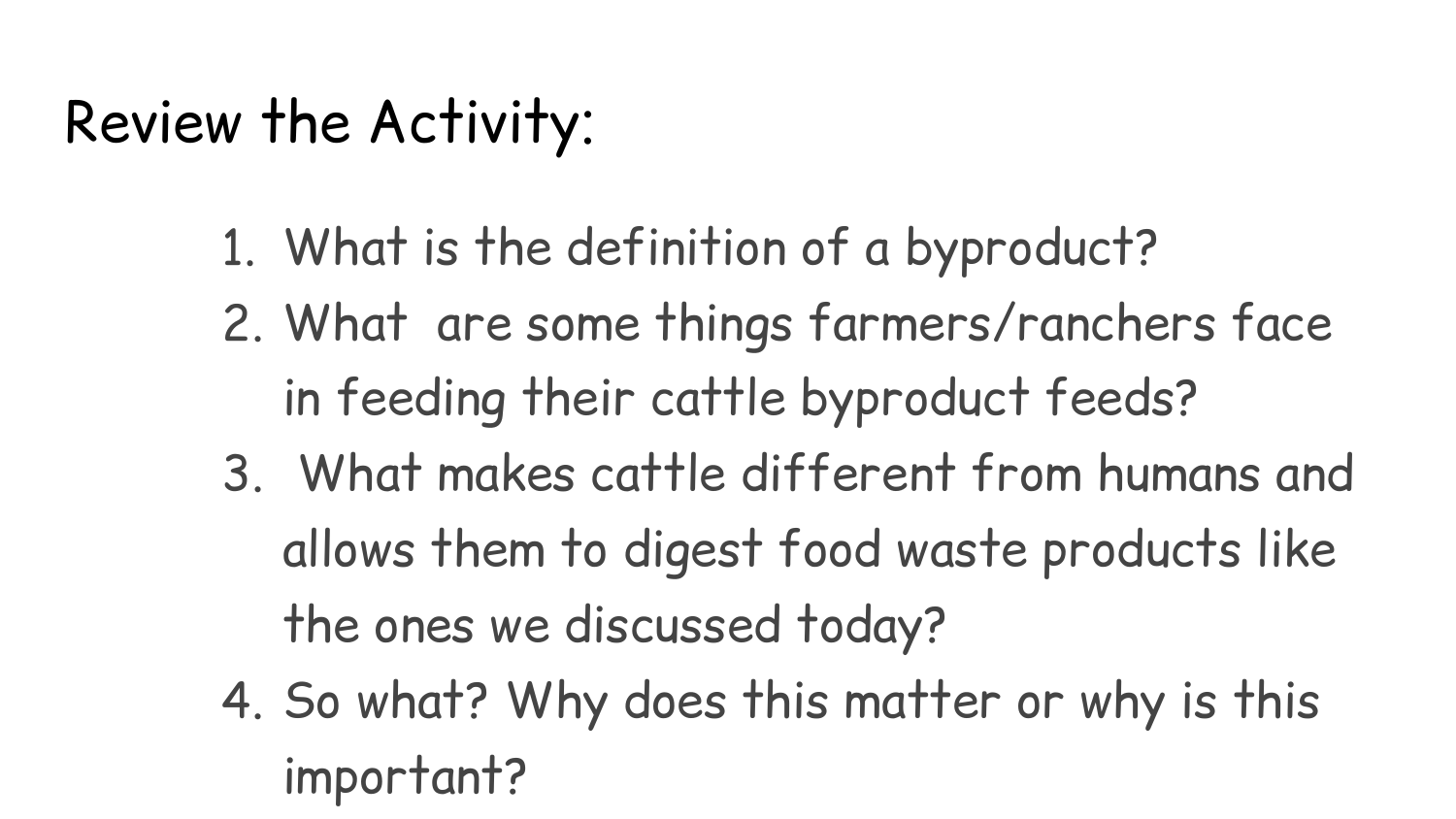

# Review the Activity:
What is the definition of a byproduct?
What  are some things farmers/ranchers face in feeding their cattle byproduct feeds?
 What makes cattle different from humans and allows them to digest food waste products like the ones we discussed today?
So what? Why does this matter or why is this important?